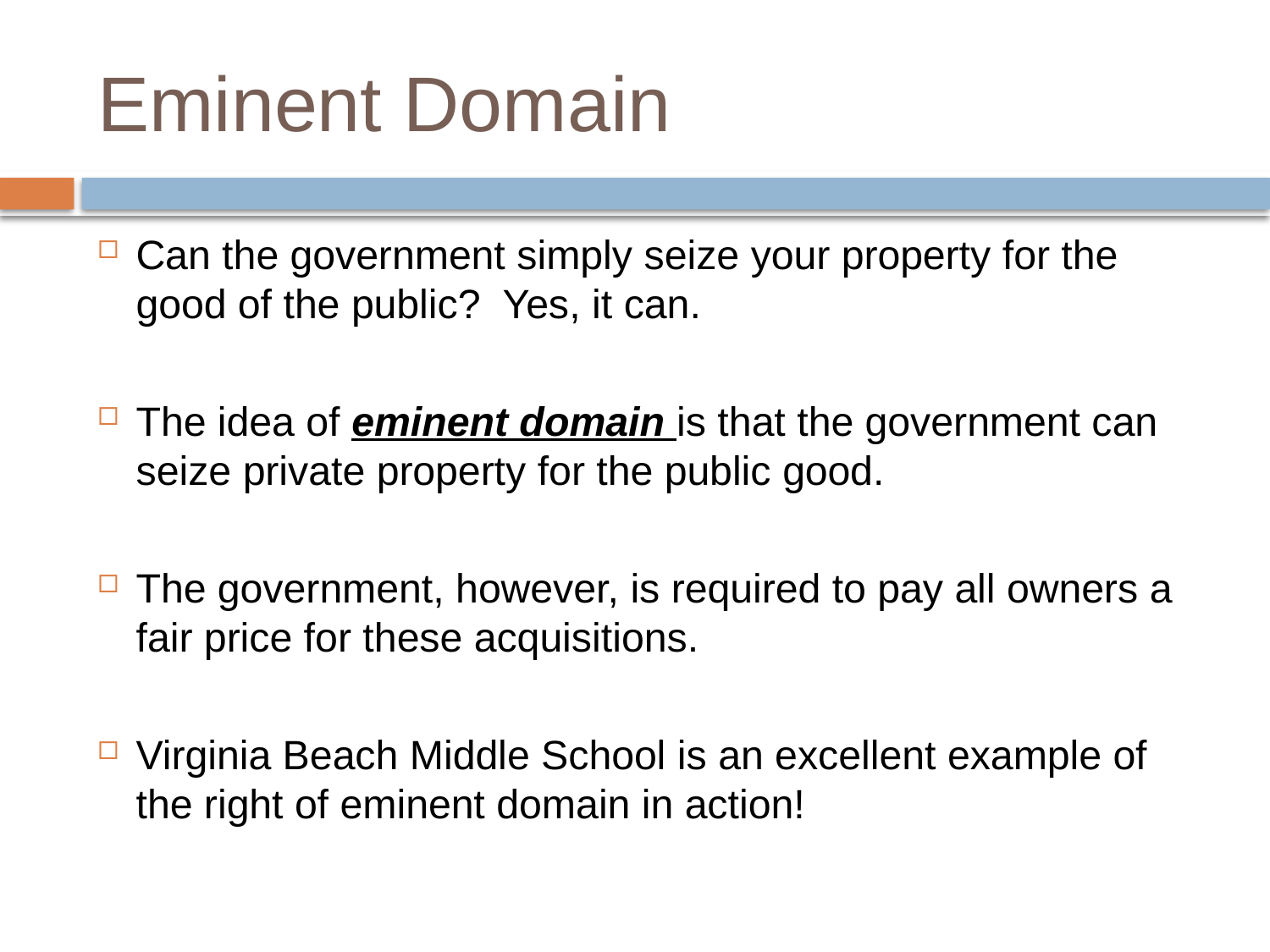

# Eminent Domain
Can the government simply seize your property for the good of the public?  Yes, it can.

The idea of eminent domain is that the government can seize private property for the public good.

The government, however, is required to pay all owners a fair price for these acquisitions.

Virginia Beach Middle School is an excellent example of the right of eminent domain in action!